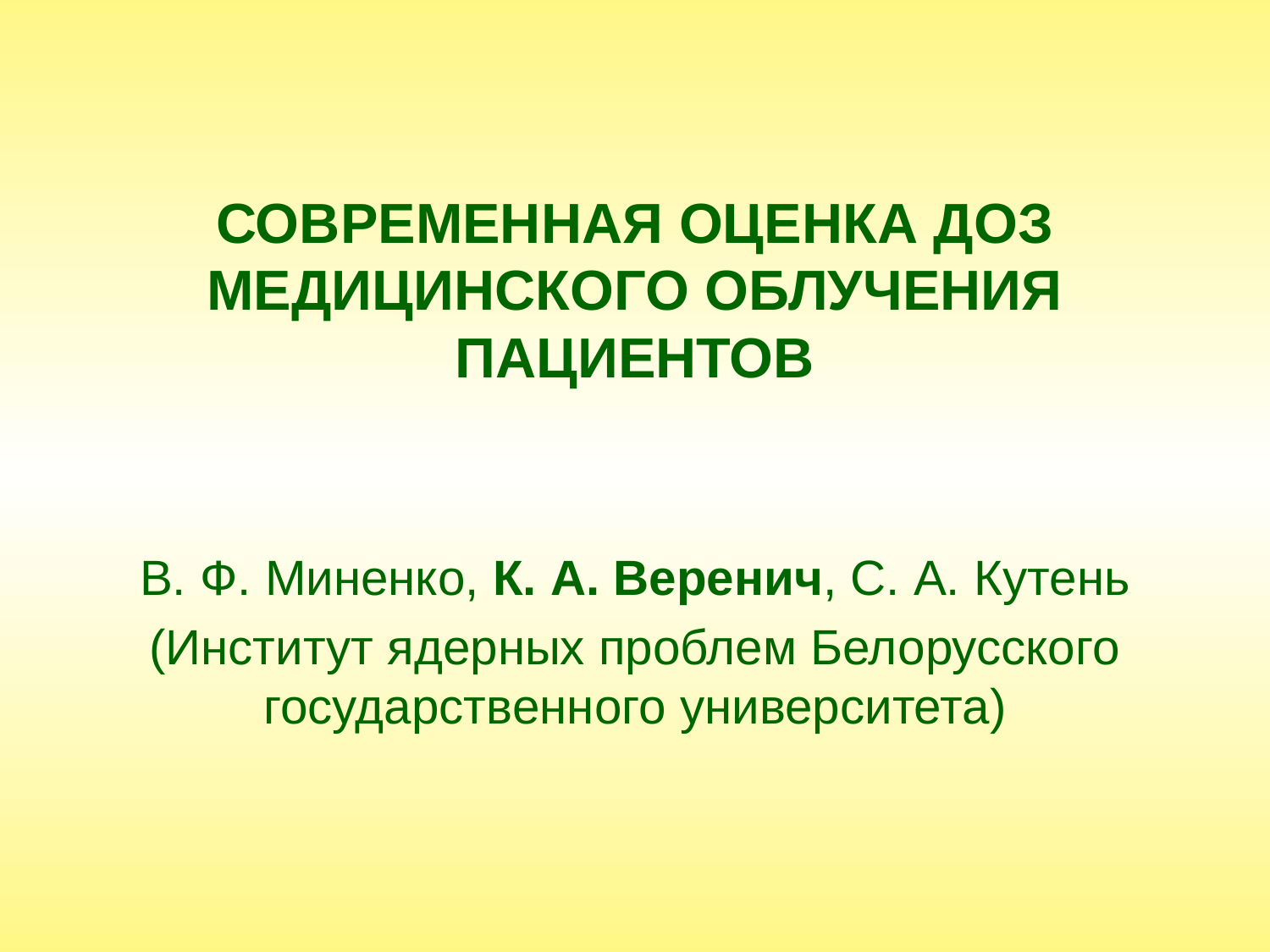

# СОВРЕМЕННАЯ ОЦЕНКА ДОЗ МЕДИЦИНСКОГО ОБЛУЧЕНИЯ ПАЦИЕНТОВ
В. Ф. Миненко, К. А. Веренич, С. А. Кутень
(Институт ядерных проблем Белорусского государственного университета)